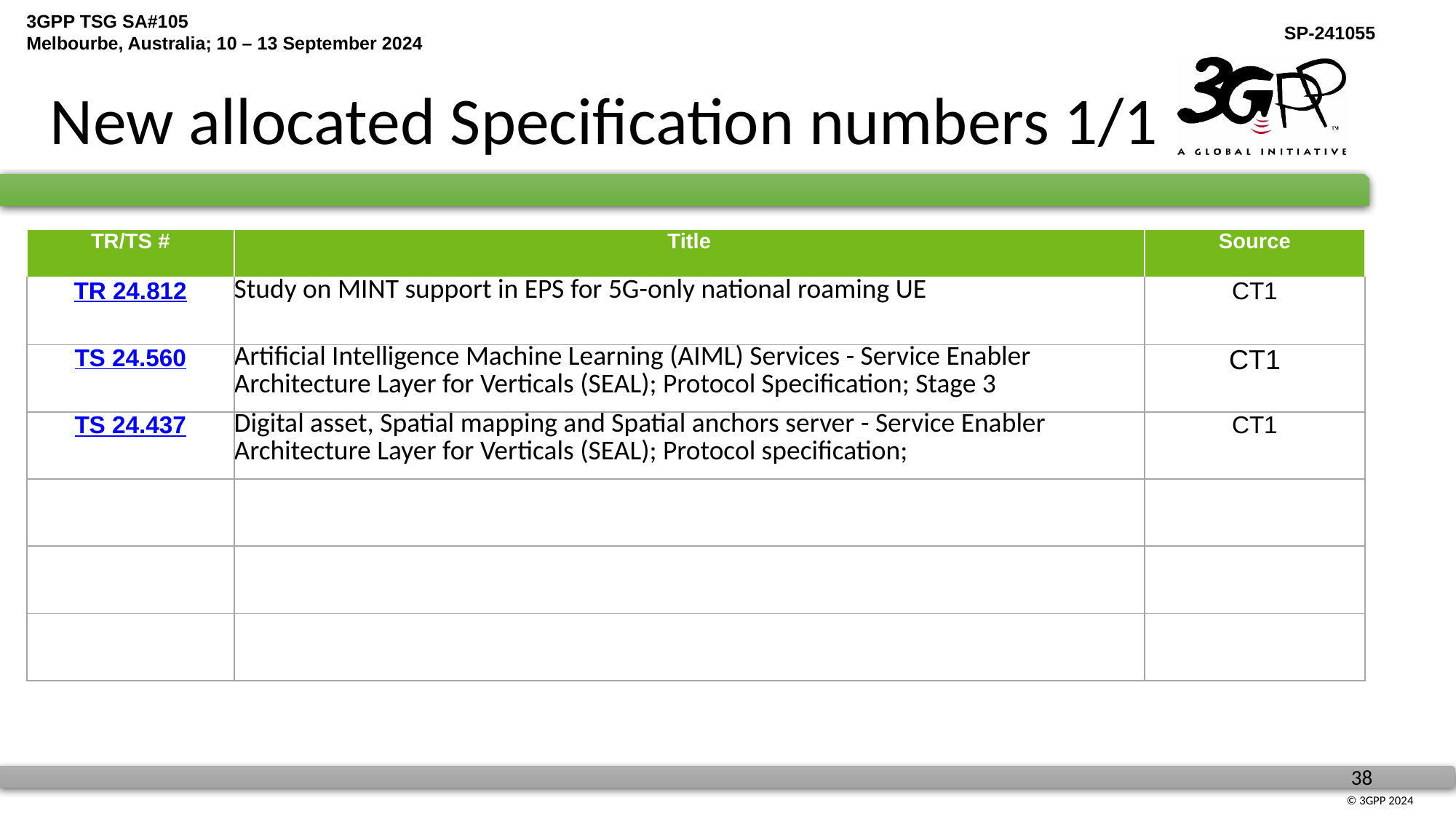

# New allocated Specification numbers 1/1
| TR/TS # | Title | Source |
| --- | --- | --- |
| TR 24.812 | Study on MINT support in EPS for 5G-only national roaming UE | CT1 |
| TS 24.560 | Artificial Intelligence Machine Learning (AIML) Services - Service Enabler Architecture Layer for Verticals (SEAL); Protocol Specification; Stage 3 | CT1 |
| TS 24.437 | Digital asset, Spatial mapping and Spatial anchors server - Service Enabler Architecture Layer for Verticals (SEAL); Protocol specification; | CT1 |
|  |  |  |
|  |  |  |
|  |  |  |